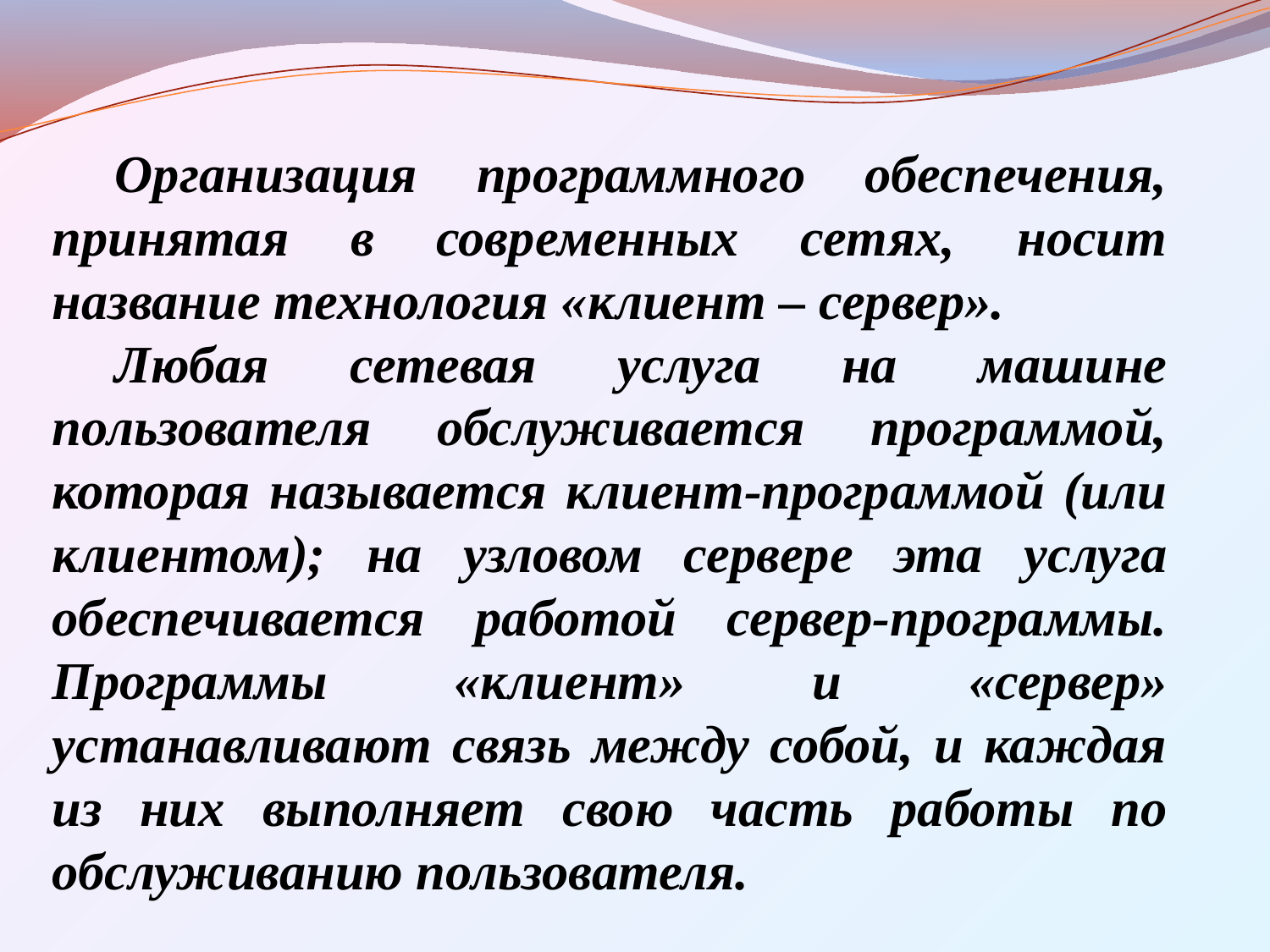

Организация программного обеспечения, принятая в современных сетях, носит название технология «клиент – сервер».
Любая сетевая услуга на машине пользователя обслуживается программой, которая называется клиент-программой (или клиентом); на узловом сервере эта услуга обеспечивается работой сервер-программы. Программы «клиент» и «сервер» устанавливают связь между собой, и каждая из них выполняет свою часть работы по обслуживанию пользователя.